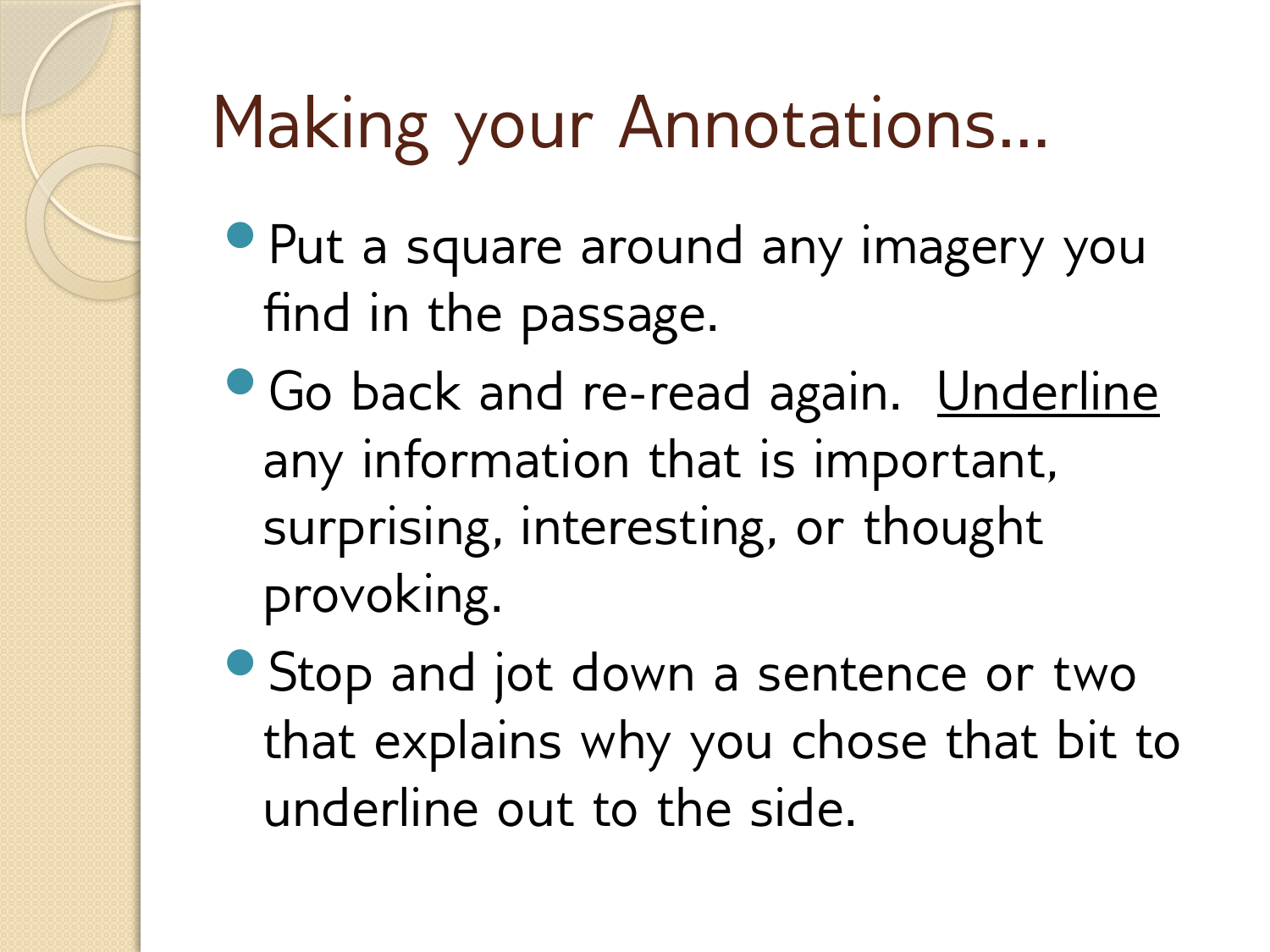

# Making your Annotations…
Put a square around any imagery you find in the passage.
Go back and re-read again.  Underline any information that is important, surprising, interesting, or thought provoking.
Stop and jot down a sentence or two that explains why you chose that bit to underline out to the side.